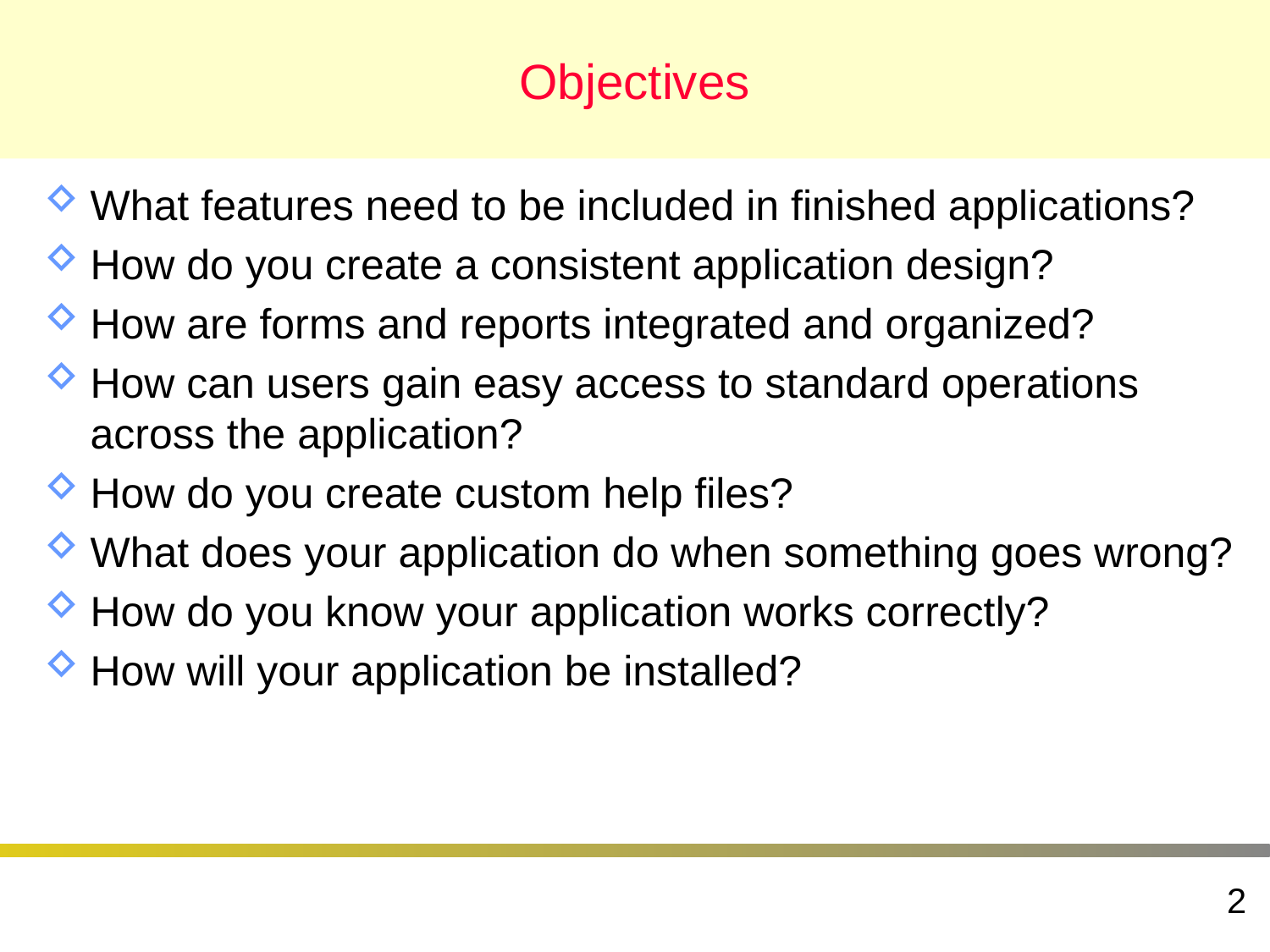

# Objectives
What features need to be included in finished applications?
How do you create a consistent application design?
How are forms and reports integrated and organized?
How can users gain easy access to standard operations across the application?
How do you create custom help files?
What does your application do when something goes wrong?
How do you know your application works correctly?
How will your application be installed?
2